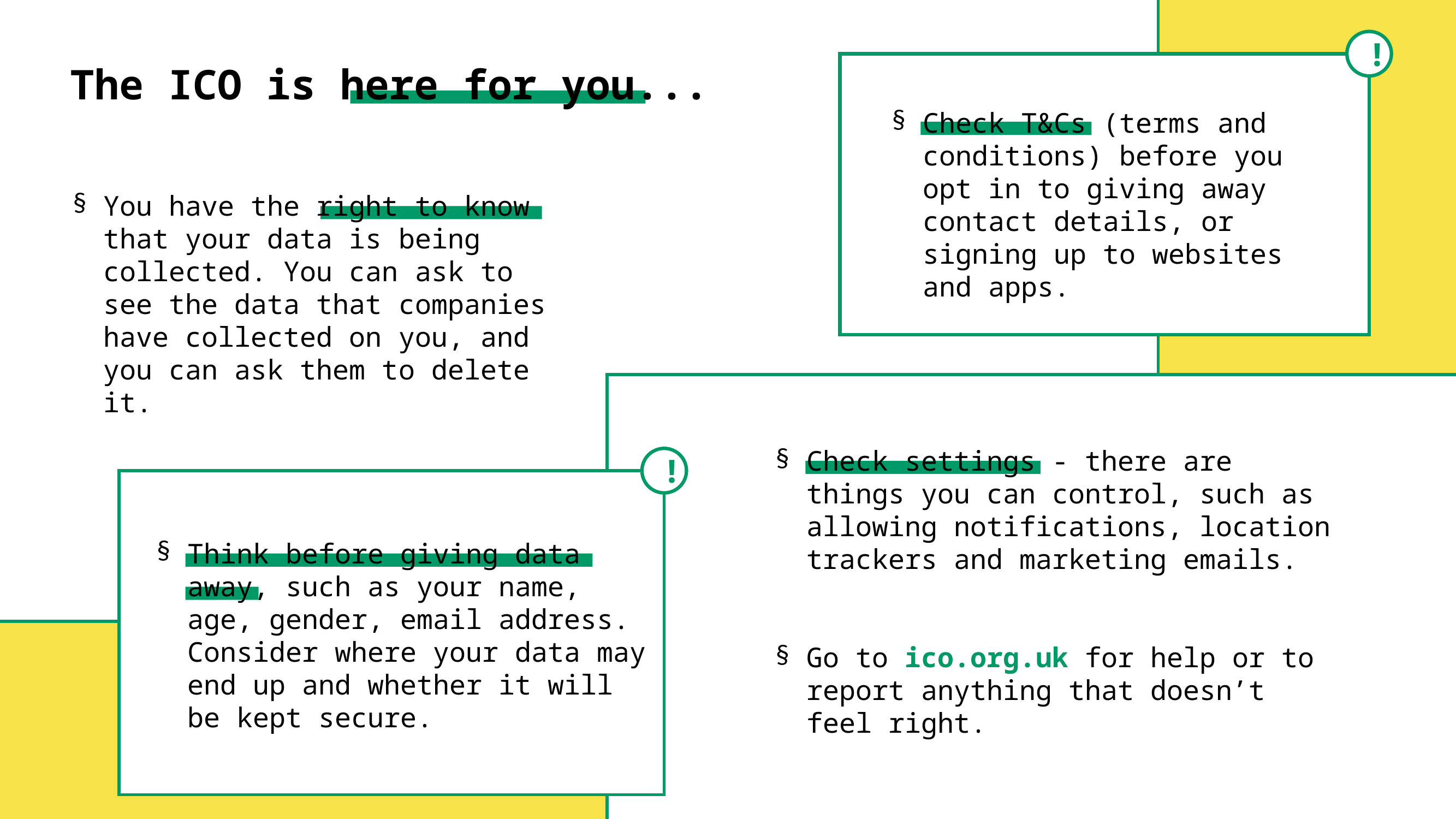

!

The ICO is here for you...

Check T&Cs (terms and conditions) before you opt in to giving away contact details, or signing up to websites and apps.

You have the right to know that your data is being collected. You can ask to see the data that companies have collected on you, and you can ask them to delete it.

Check settings - there are things you can control, such as allowing notifications, location trackers and marketing emails.

!

Think before giving data away, such as your name, age, gender, email address. Consider where your data may end up and whether it will be kept secure.

Go to ico.org.uk for help or to report anything that doesn’t feel right.